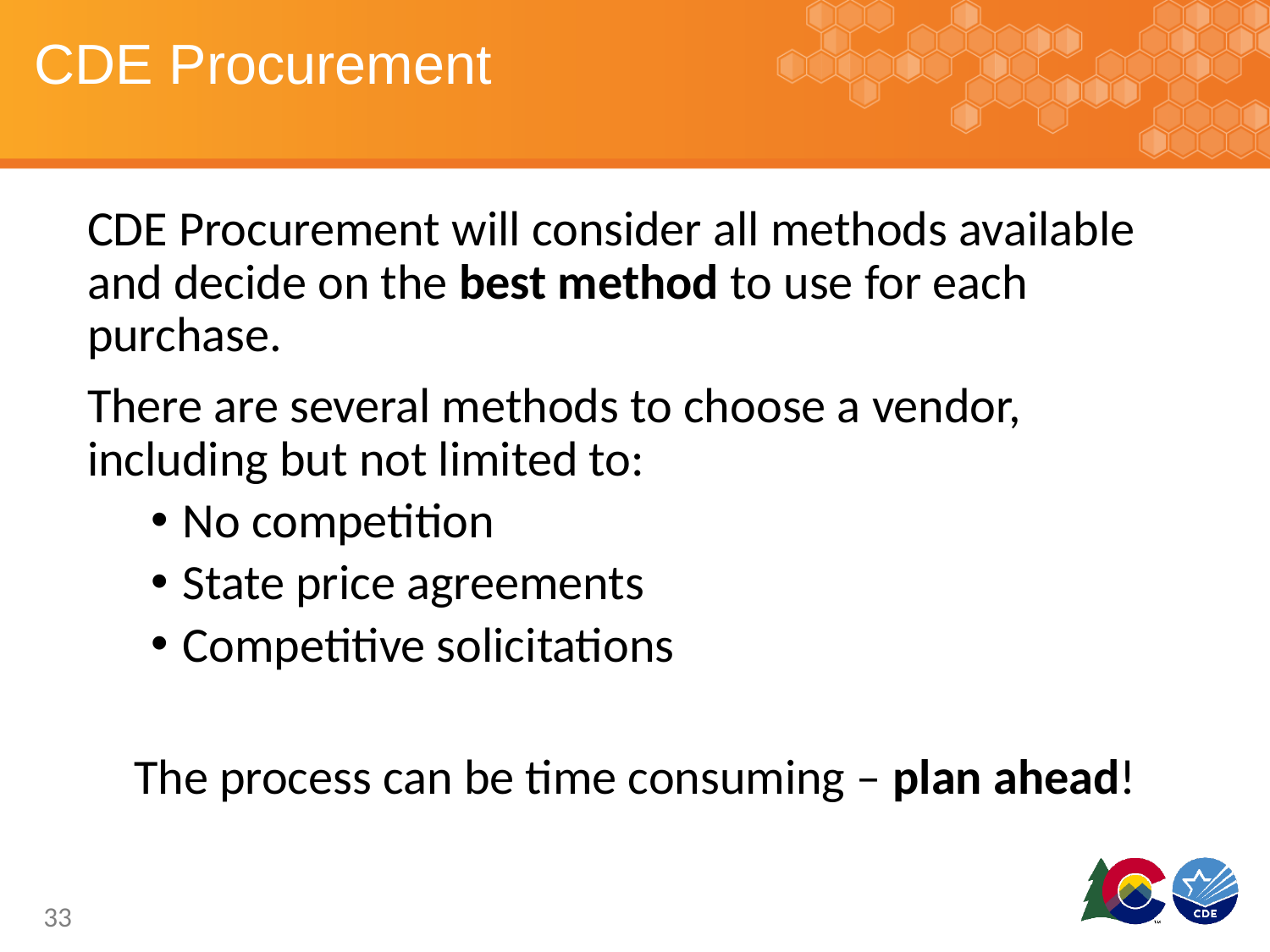

# CDE Procurement
CDE Procurement will consider all methods available and decide on the best method to use for each purchase.
There are several methods to choose a vendor, including but not limited to:
No competition
State price agreements
Competitive solicitations

The process can be time consuming – plan ahead!

33